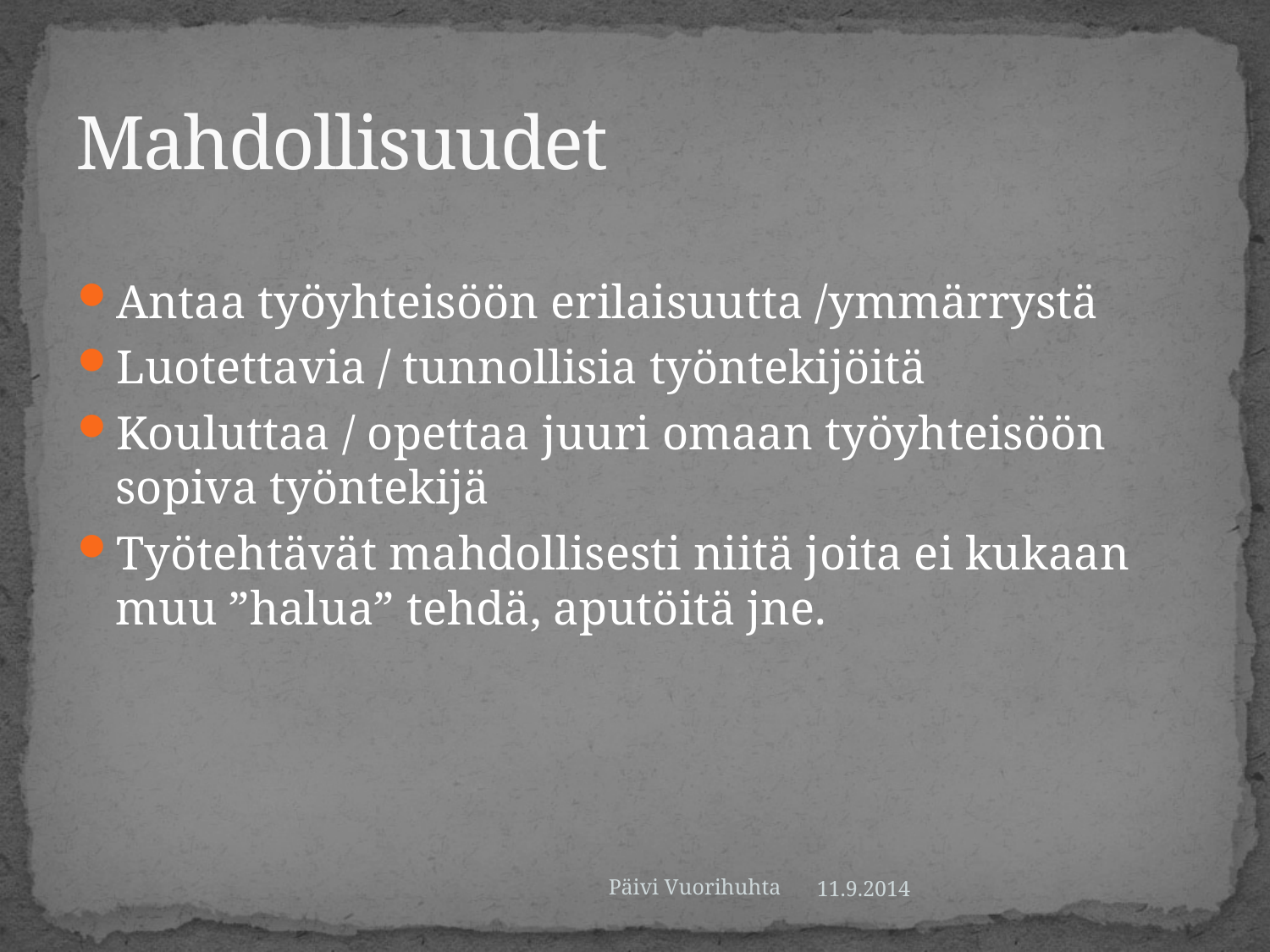

# Mahdollisuudet
Antaa työyhteisöön erilaisuutta /ymmärrystä
Luotettavia / tunnollisia työntekijöitä
Kouluttaa / opettaa juuri omaan työyhteisöön sopiva työntekijä
Työtehtävät mahdollisesti niitä joita ei kukaan muu ”halua” tehdä, aputöitä jne.

Päivi Vuorihuhta
11.9.2014